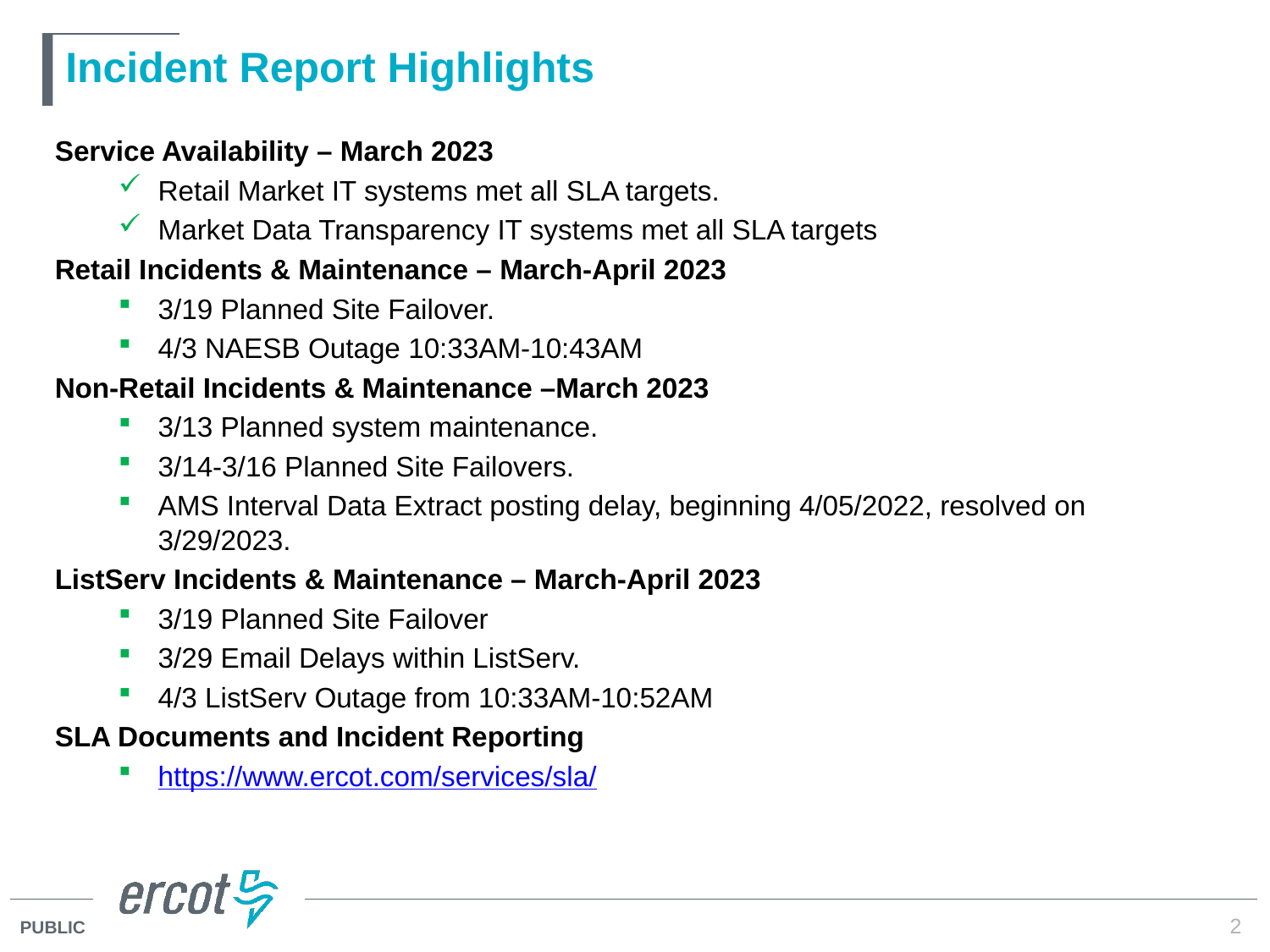

# Incident Report Highlights
Service Availability – March 2023
Retail Market IT systems met all SLA targets.
Market Data Transparency IT systems met all SLA targets
Retail Incidents & Maintenance – March-April 2023
3/19 Planned Site Failover.
4/3 NAESB Outage 10:33AM-10:43AM
Non-Retail Incidents & Maintenance –March 2023
3/13 Planned system maintenance.
3/14-3/16 Planned Site Failovers.
AMS Interval Data Extract posting delay, beginning 4/05/2022, resolved on 3/29/2023.
ListServ Incidents & Maintenance – March-April 2023
3/19 Planned Site Failover
3/29 Email Delays within ListServ.
4/3 ListServ Outage from 10:33AM-10:52AM
SLA Documents and Incident Reporting
https://www.ercot.com/services/sla/

2